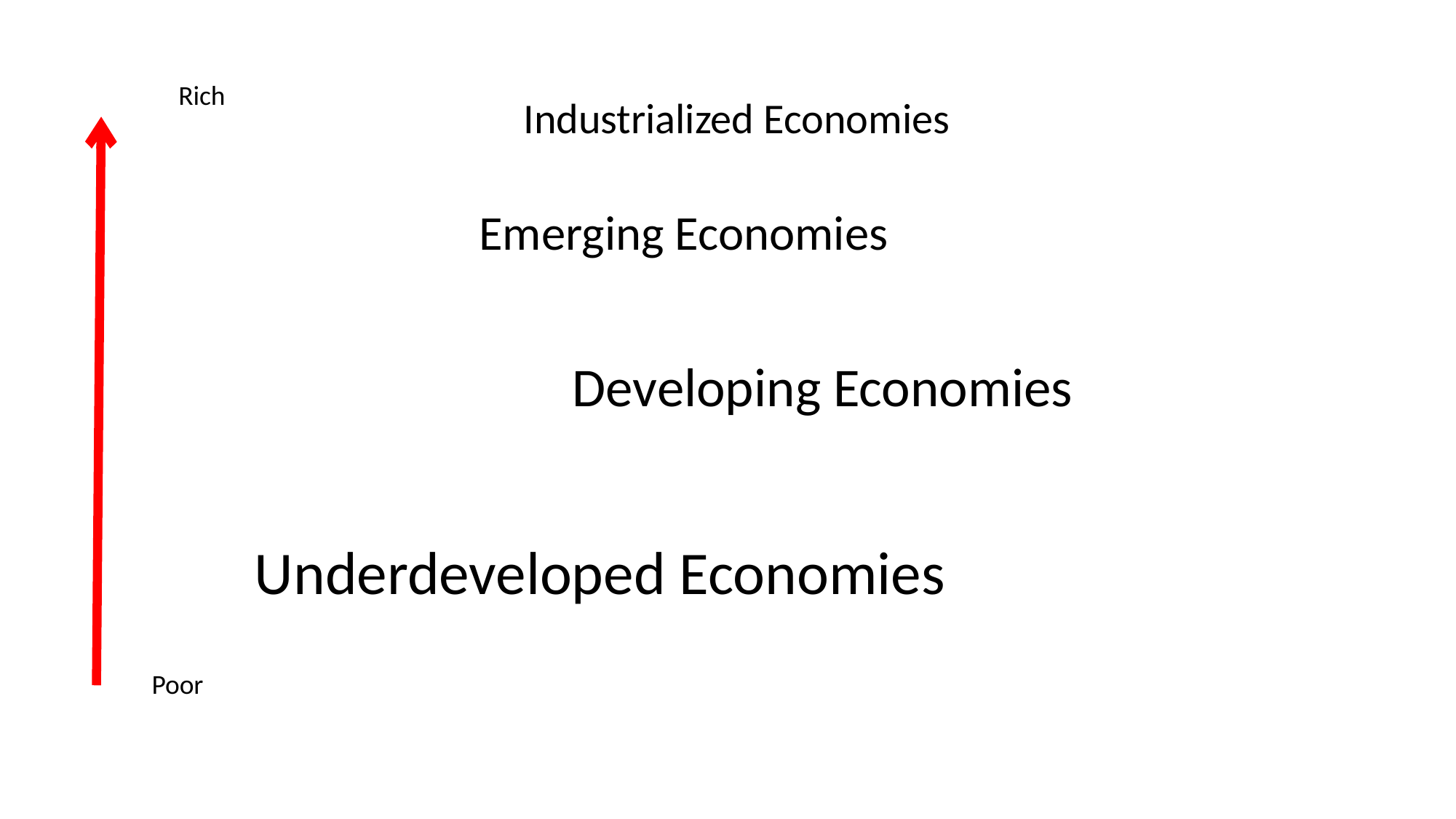

Rich
Industrialized Economies
Emerging Economies
Developing Economies
Underdeveloped Economies
Poor